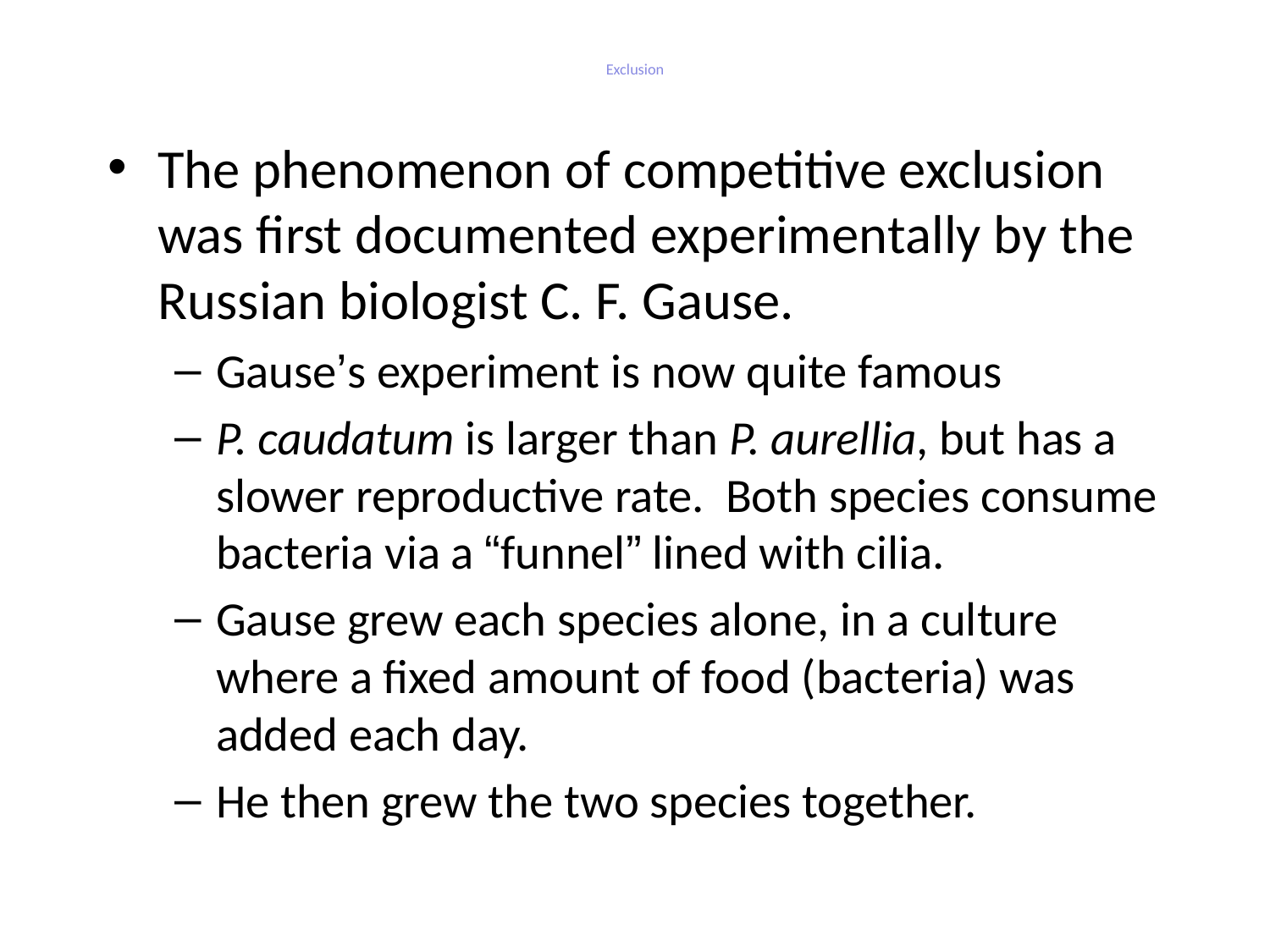

# Exclusion
The phenomenon of competitive exclusion was first documented experimentally by the Russian biologist C. F. Gause.
Gause’s experiment is now quite famous
P. caudatum is larger than P. aurellia, but has a slower reproductive rate.  Both species consume bacteria via a “funnel” lined with cilia.
Gause grew each species alone, in a culture where a fixed amount of food (bacteria) was added each day.
He then grew the two species together.